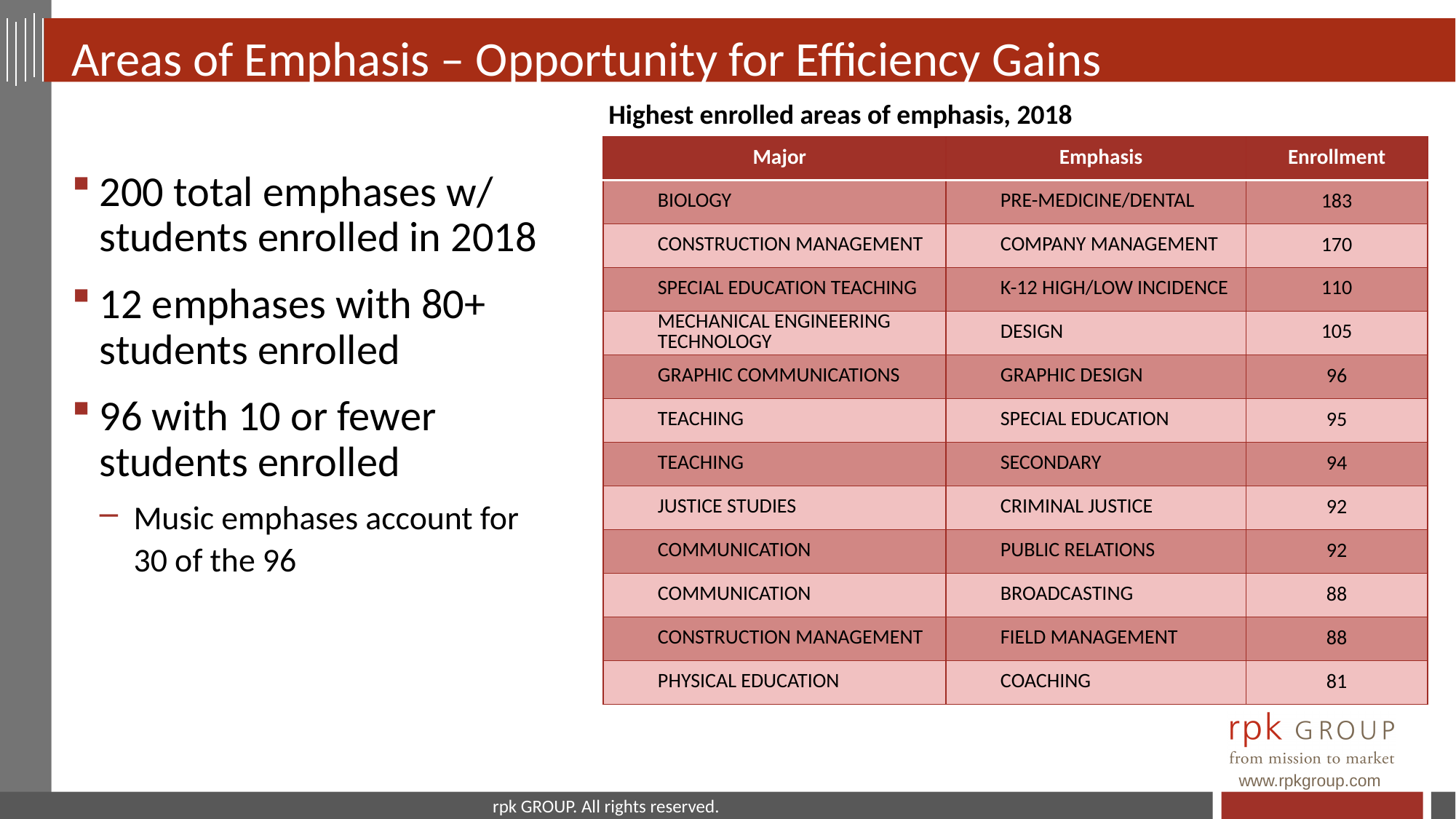

# Areas of Emphasis – Opportunity for Efficiency Gains
Highest enrolled areas of emphasis, 2018
| Major | Emphasis | Enrollment |
| --- | --- | --- |
| BIOLOGY | PRE-MEDICINE/DENTAL | 183 |
| CONSTRUCTION MANAGEMENT | COMPANY MANAGEMENT | 170 |
| SPECIAL EDUCATION TEACHING | K-12 HIGH/LOW INCIDENCE | 110 |
| MECHANICAL ENGINEERING TECHNOLOGY | DESIGN | 105 |
| GRAPHIC COMMUNICATIONS | GRAPHIC DESIGN | 96 |
| TEACHING | SPECIAL EDUCATION | 95 |
| TEACHING | SECONDARY | 94 |
| JUSTICE STUDIES | CRIMINAL JUSTICE | 92 |
| COMMUNICATION | PUBLIC RELATIONS | 92 |
| COMMUNICATION | BROADCASTING | 88 |
| CONSTRUCTION MANAGEMENT | FIELD MANAGEMENT | 88 |
| PHYSICAL EDUCATION | COACHING | 81 |
200 total emphases w/ students enrolled in 2018
12 emphases with 80+ students enrolled
96 with 10 or fewer students enrolled
Music emphases account for 30 of the 96